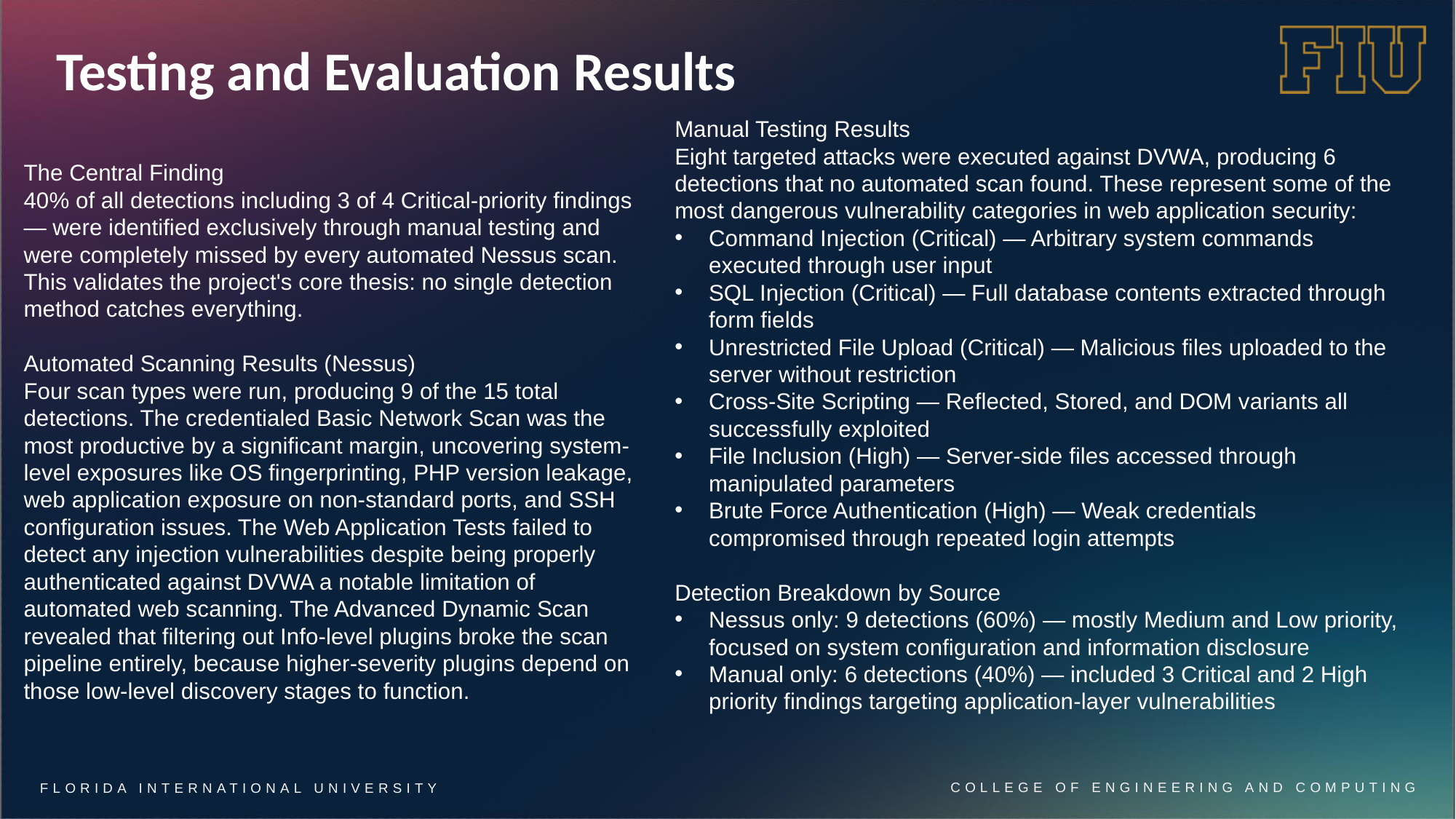

# Testing and Evaluation Results
Manual Testing Results
Eight targeted attacks were executed against DVWA, producing 6 detections that no automated scan found. These represent some of the most dangerous vulnerability categories in web application security:
Command Injection (Critical) — Arbitrary system commands executed through user input
SQL Injection (Critical) — Full database contents extracted through form fields
Unrestricted File Upload (Critical) — Malicious files uploaded to the server without restriction
Cross-Site Scripting — Reflected, Stored, and DOM variants all successfully exploited
File Inclusion (High) — Server-side files accessed through manipulated parameters
Brute Force Authentication (High) — Weak credentials compromised through repeated login attempts

Detection Breakdown by Source
Nessus only: 9 detections (60%) — mostly Medium and Low priority, focused on system configuration and information disclosure
Manual only: 6 detections (40%) — included 3 Critical and 2 High priority findings targeting application-layer vulnerabilities
The Central Finding
40% of all detections including 3 of 4 Critical-priority findings — were identified exclusively through manual testing and were completely missed by every automated Nessus scan. This validates the project's core thesis: no single detection method catches everything.

Automated Scanning Results (Nessus)
Four scan types were run, producing 9 of the 15 total detections. The credentialed Basic Network Scan was the most productive by a significant margin, uncovering system-level exposures like OS fingerprinting, PHP version leakage, web application exposure on non-standard ports, and SSH configuration issues. The Web Application Tests failed to detect any injection vulnerabilities despite being properly authenticated against DVWA a notable limitation of automated web scanning. The Advanced Dynamic Scan revealed that filtering out Info-level plugins broke the scan pipeline entirely, because higher-severity plugins depend on those low-level discovery stages to function.